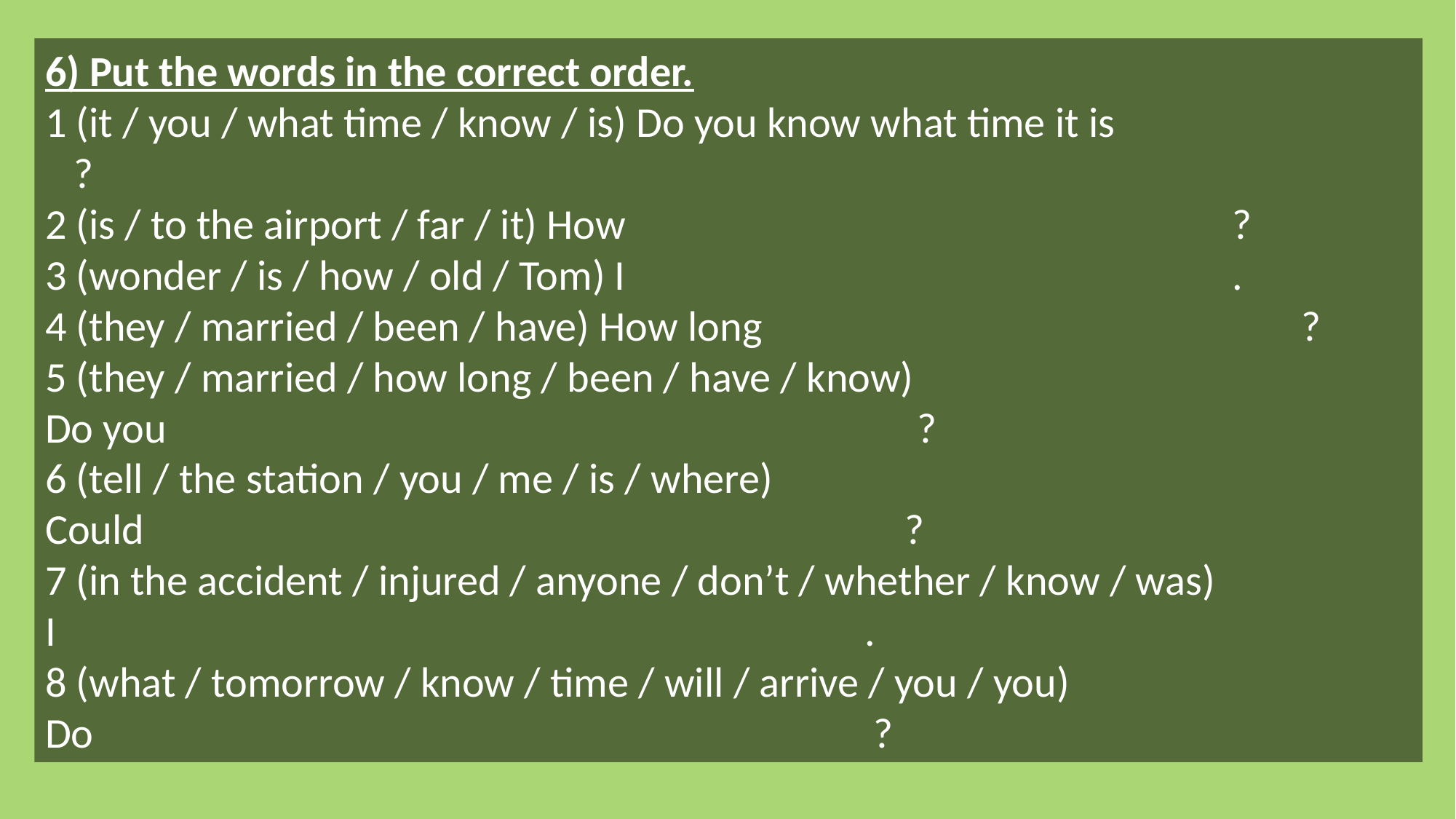

6) Put the words in the correct order.
1 (it / you / what time / know / is) Do you know what time it is                                  ?
2 (is / to the airport / far / it) How                                                               ?
3 (wonder / is / how / old / Tom) I                                                               .
4 (they / married / been / have) How long                                                        ?
5 (they / married / how long / been / have / know)
Do you                                                                              ?
6 (tell / the station / you / me / is / where)
Could                                                                               ?
7 (in the accident / injured / anyone / don’t / whether / know / was)
I                                                                                    .
8 (what / tomorrow / know / time / will / arrive / you / you)
Do                                                                                 ?